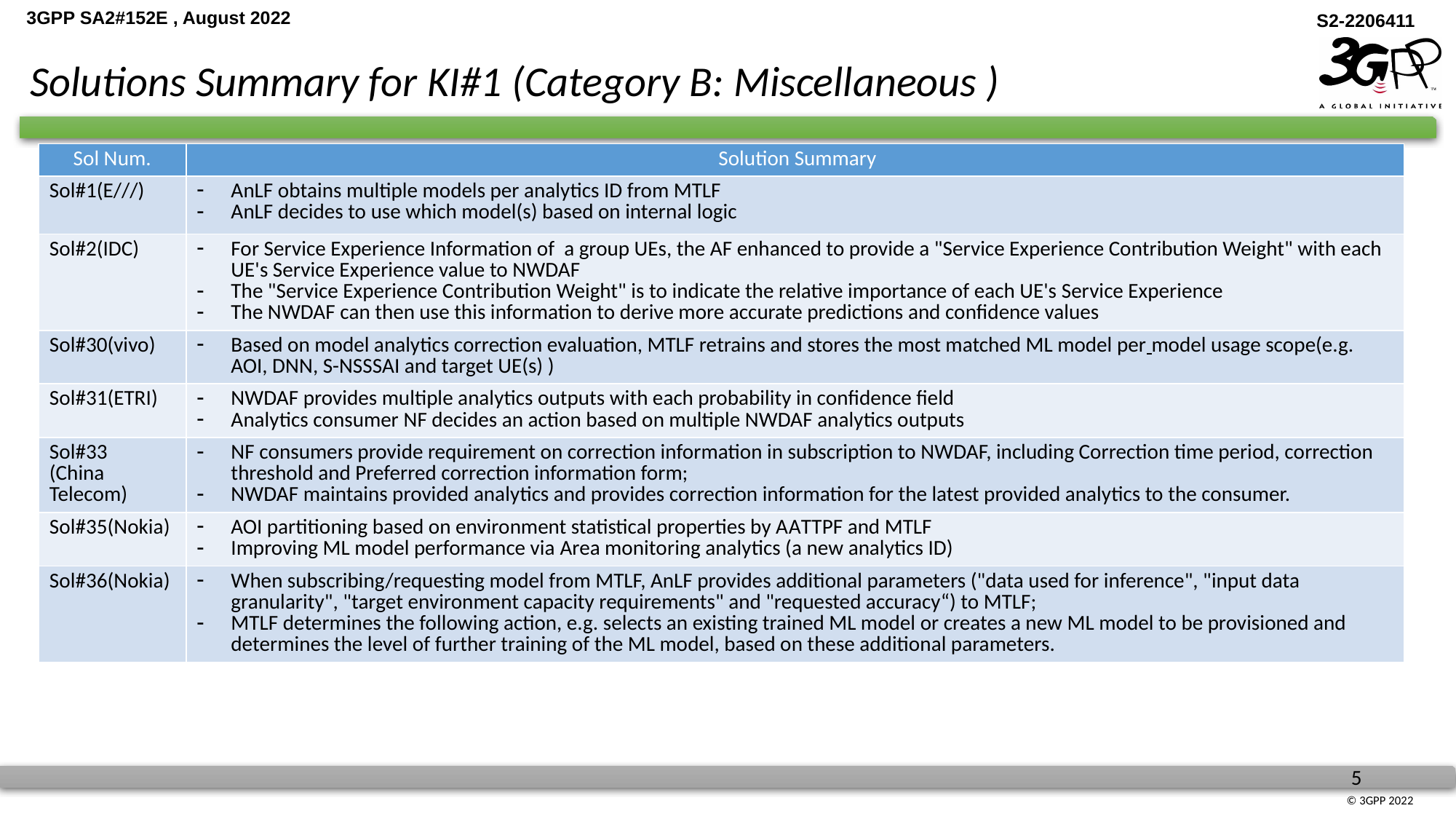

# Solutions Summary for KI#1 (Category B: Miscellaneous )
| Sol Num. | Solution Summary |
| --- | --- |
| Sol#1(E///) | AnLF obtains multiple models per analytics ID from MTLF AnLF decides to use which model(s) based on internal logic |
| Sol#2(IDC) | For Service Experience Information of a group UEs, the AF enhanced to provide a "Service Experience Contribution Weight" with each UE's Service Experience value to NWDAF The "Service Experience Contribution Weight" is to indicate the relative importance of each UE's Service Experience The NWDAF can then use this information to derive more accurate predictions and confidence values |
| Sol#30(vivo) | Based on model analytics correction evaluation, MTLF retrains and stores the most matched ML model per model usage scope(e.g. AOI, DNN, S-NSSSAI and target UE(s) ) |
| Sol#31(ETRI) | NWDAF provides multiple analytics outputs with each probability in confidence field Analytics consumer NF decides an action based on multiple NWDAF analytics outputs |
| Sol#33 (China Telecom) | NF consumers provide requirement on correction information in subscription to NWDAF, including Correction time period, correction threshold and Preferred correction information form; NWDAF maintains provided analytics and provides correction information for the latest provided analytics to the consumer. |
| Sol#35(Nokia) | AOI partitioning based on environment statistical properties by AATTPF and MTLF Improving ML model performance via Area monitoring analytics (a new analytics ID) |
| Sol#36(Nokia) | When subscribing/requesting model from MTLF, AnLF provides additional parameters ("data used for inference", "input data granularity", "target environment capacity requirements" and "requested accuracy“) to MTLF; MTLF determines the following action, e.g. selects an existing trained ML model or creates a new ML model to be provisioned and determines the level of further training of the ML model, based on these additional parameters. |